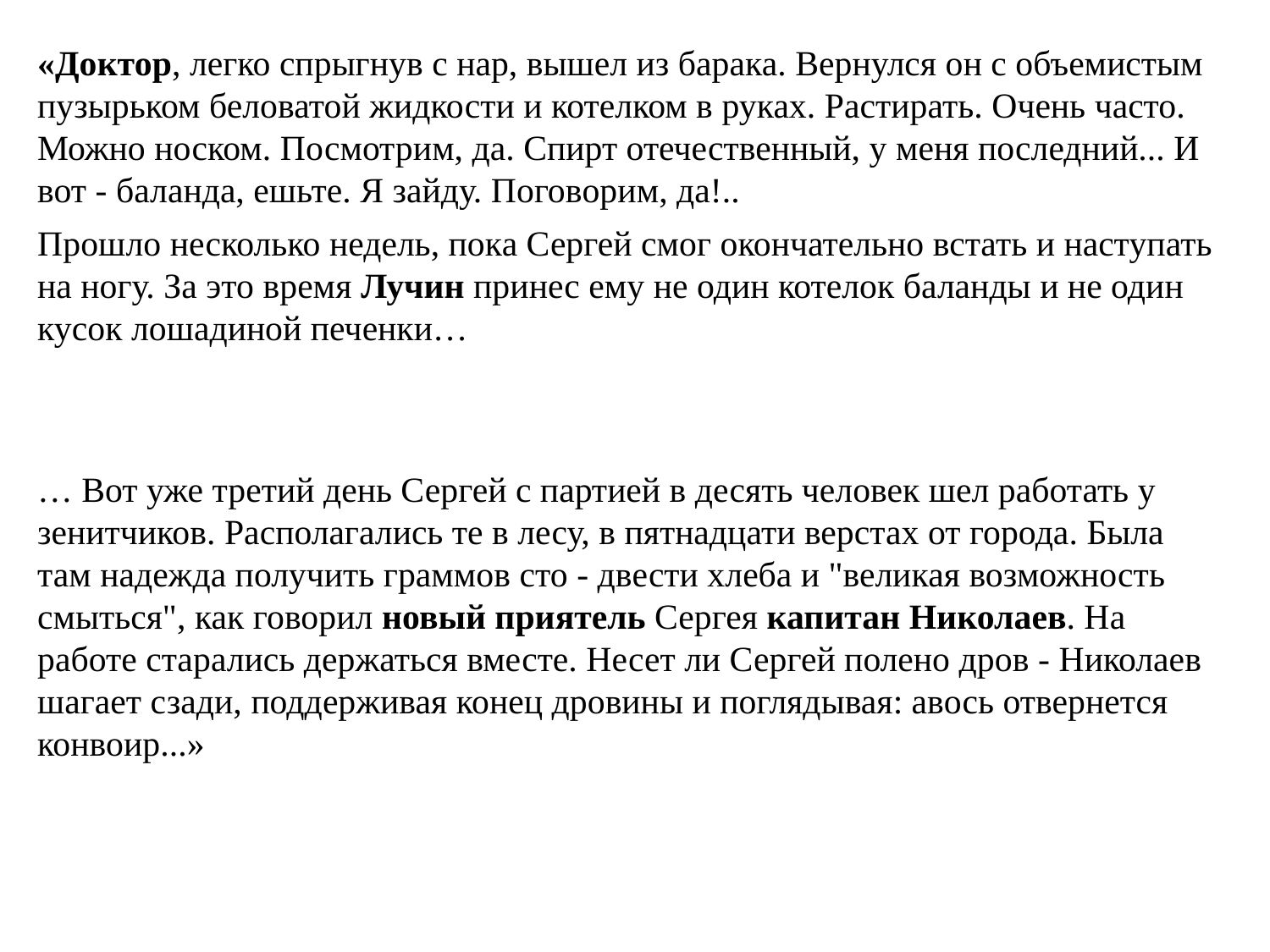

«Доктор, легко спрыгнув с нар, вышел из барака. Вернулся он с объемистым пузырьком беловатой жидкости и котелком в руках. Растирать. Очень часто. Можно носком. Посмотрим, да. Спирт отечественный, у меня последний... И вот - баланда, ешьте. Я зайду. Поговорим, да!..
Прошло несколько недель, пока Сергей смог окончательно встать и наступать на ногу. За это время Лучин принес ему не один котелок баланды и не один кусок лошадиной печенки…

… Вот уже третий день Сергей с партией в десять человек шел работать у зенитчиков. Располагались те в лесу, в пятнадцати верстах от города. Была там надежда получить граммов сто - двести хлеба и "великая возможность смыться", как говорил новый приятель Сергея капитан Николаев. На работе старались держаться вместе. Несет ли Сергей полено дров - Николаев шагает сзади, поддерживая конец дровины и поглядывая: авось отвернется конвоир...»